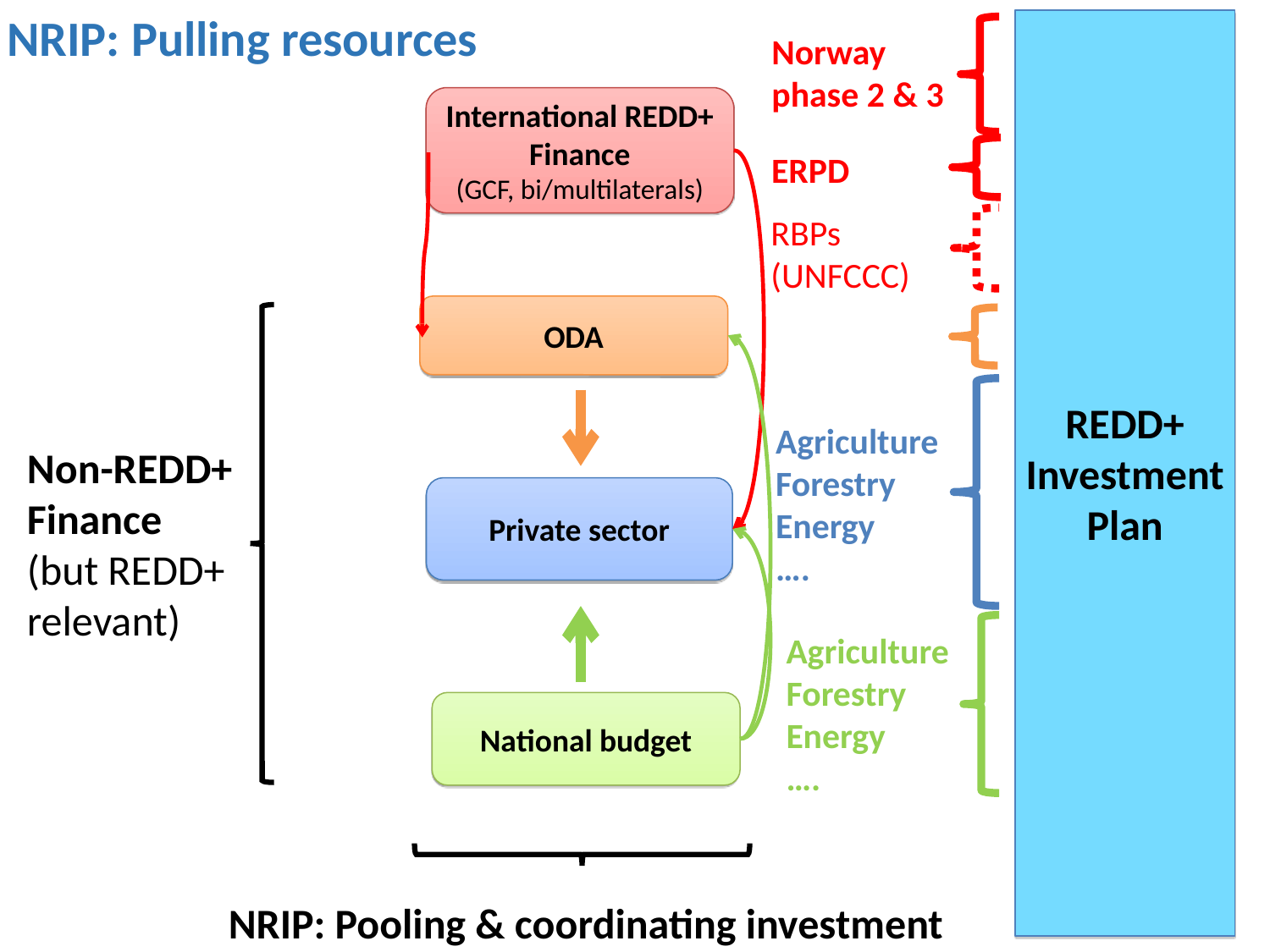

NRIP: Pulling resources
REDD+ Investment Plan

Norway
phase 2 & 3
International REDD+ Finance
(GCF, bi/multilaterals)

ERPD
RBPs
(UNFCCC)

ODA

Agriculture
Forestry
Energy
….
Non-REDD+
Finance
(but REDD+ relevant)
Private sector

Agriculture
Forestry
Energy
….

National budget
NRIP: Pooling & coordinating investment